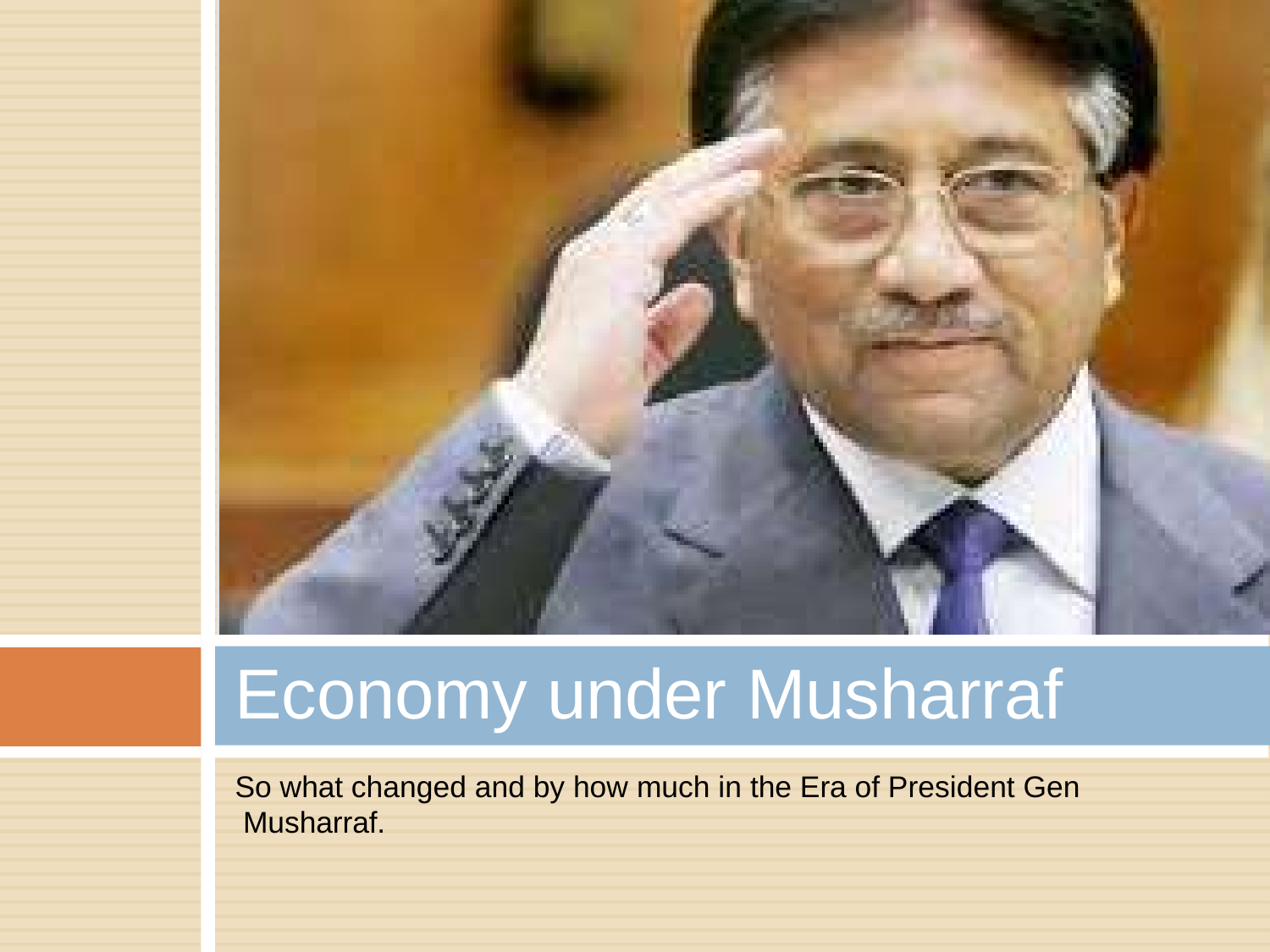

Economy under Musharraf
So what changed and by how much in the Era of President Gen  Musharraf.